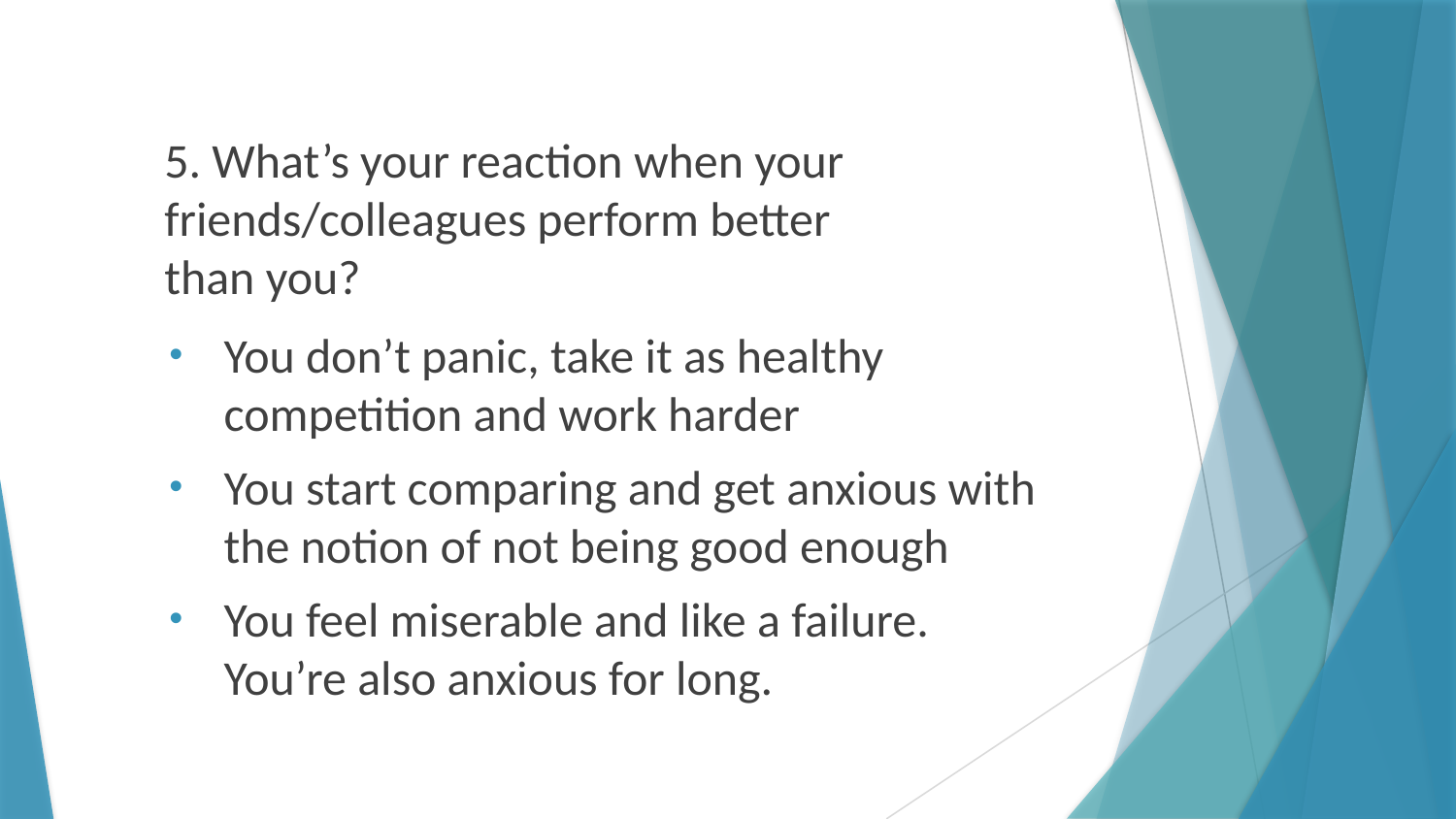

5. What’s your reaction when your friends/colleagues perform better than you?
You don’t panic, take it as healthy competition and work harder
You start comparing and get anxious with the notion of not being good enough
You feel miserable and like a failure. You’re also anxious for long.